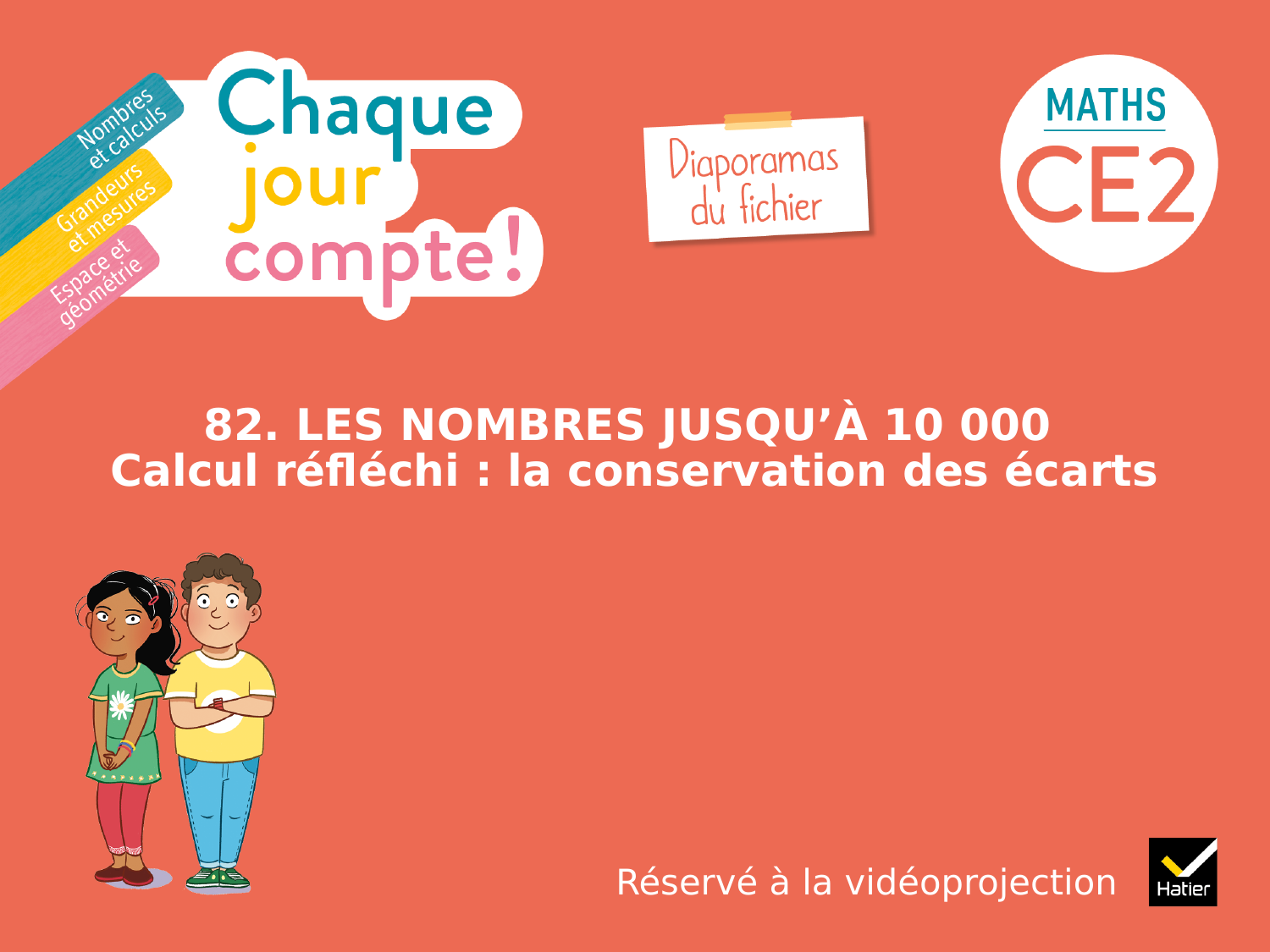

# 82. LES NOMBRES JUSQU’À 10 000 Calcul réfléchi : la conservation des écarts